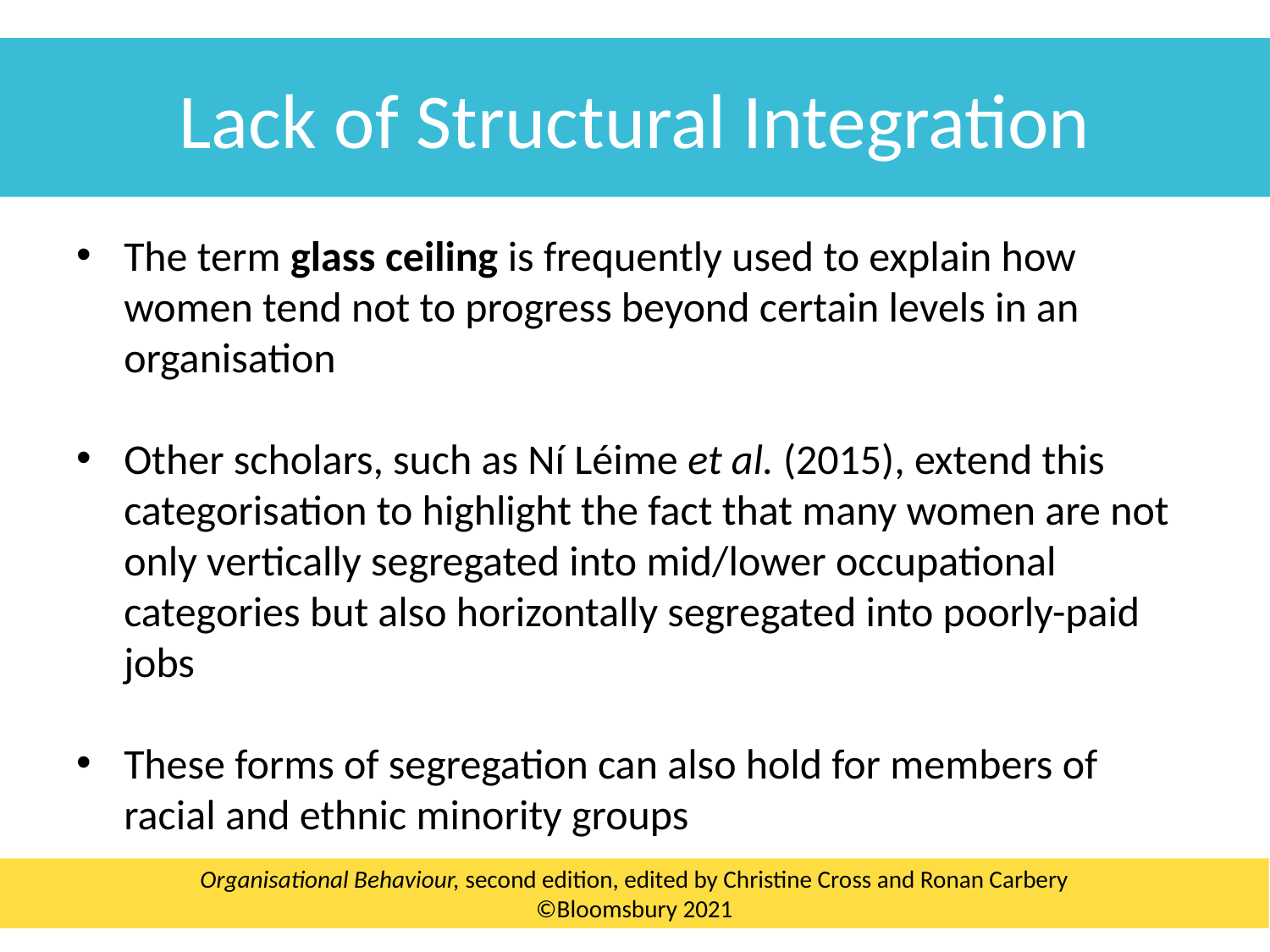

Lack of Structural Integration
The term glass ceiling is frequently used to explain how women tend not to progress beyond certain levels in an organisation

Other scholars, such as Ní Léime et al. (2015), extend this categorisation to highlight the fact that many women are not only vertically segregated into mid/lower occupational categories but also horizontally segregated into poorly-paid jobs

These forms of segregation can also hold for members of racial and ethnic minority groups